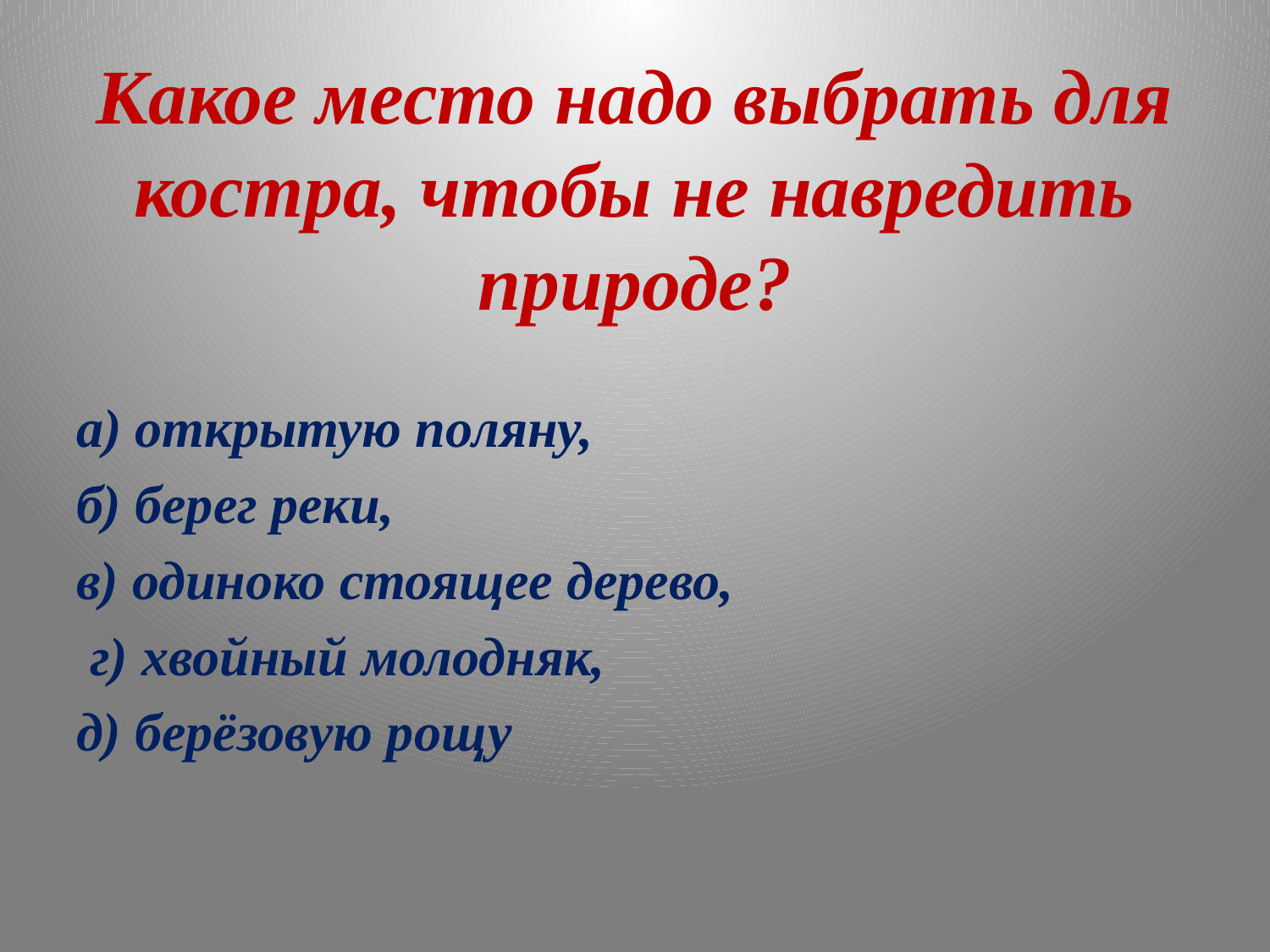

# Какое место надо выбрать для костра, чтобы не навредить природе?
а) открытую поляну,
б) берег реки,
в) одиноко стоящее дерево,
 г) хвойный молодняк,
д) берёзовую рощу